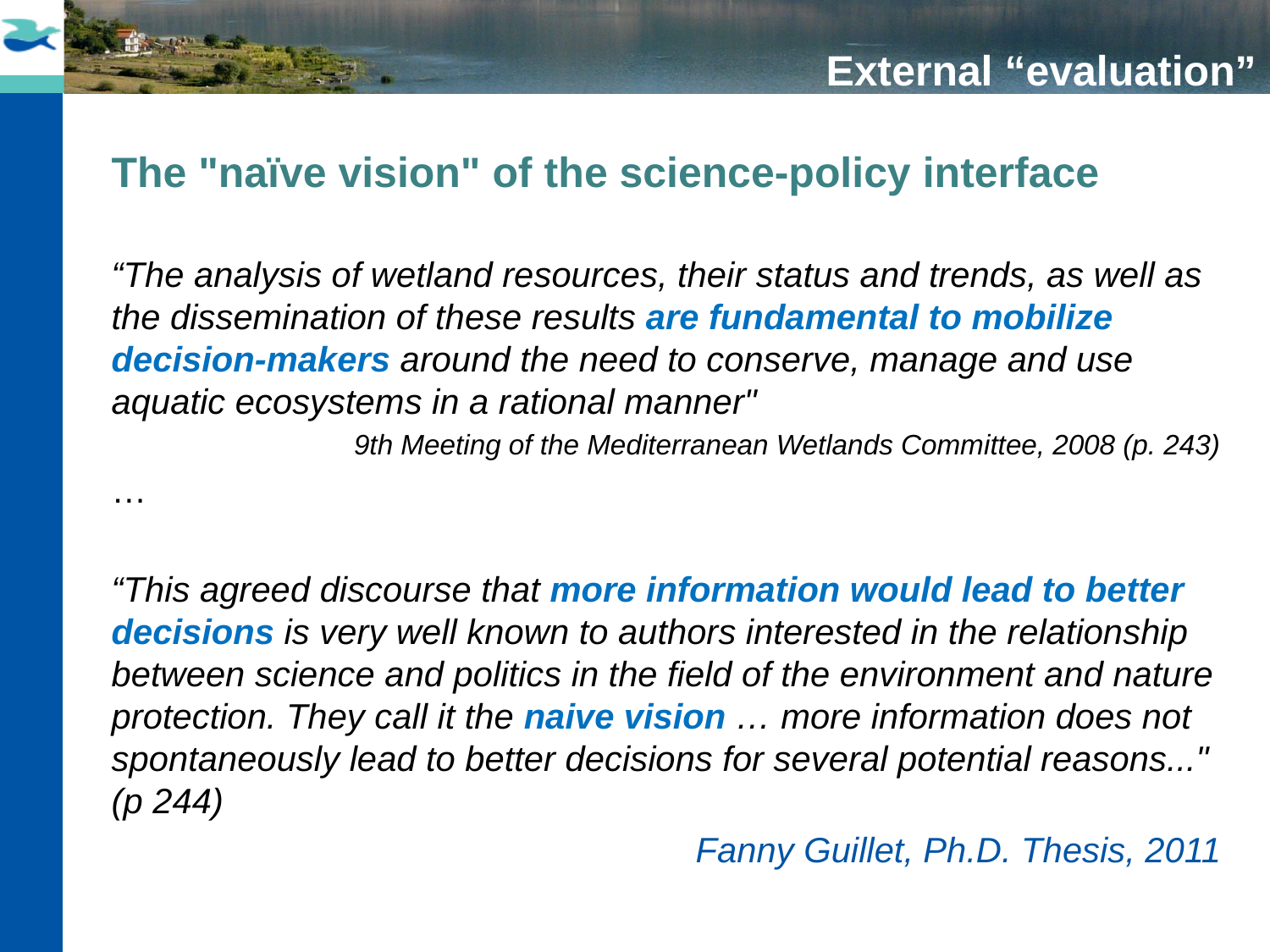

External “evaluation”
The "naïve vision" of the science-policy interface

“The analysis of wetland resources, their status and trends, as well as the dissemination of these results are fundamental to mobilize decision-makers around the need to conserve, manage and use aquatic ecosystems in a rational manner"
9th Meeting of the Mediterranean Wetlands Committee, 2008 (p. 243)
…

“This agreed discourse that more information would lead to better decisions is very well known to authors interested in the relationship between science and politics in the field of the environment and nature protection. They call it the naive vision … more information does not spontaneously lead to better decisions for several potential reasons..." (p 244)
Fanny Guillet, Ph.D. Thesis, 2011